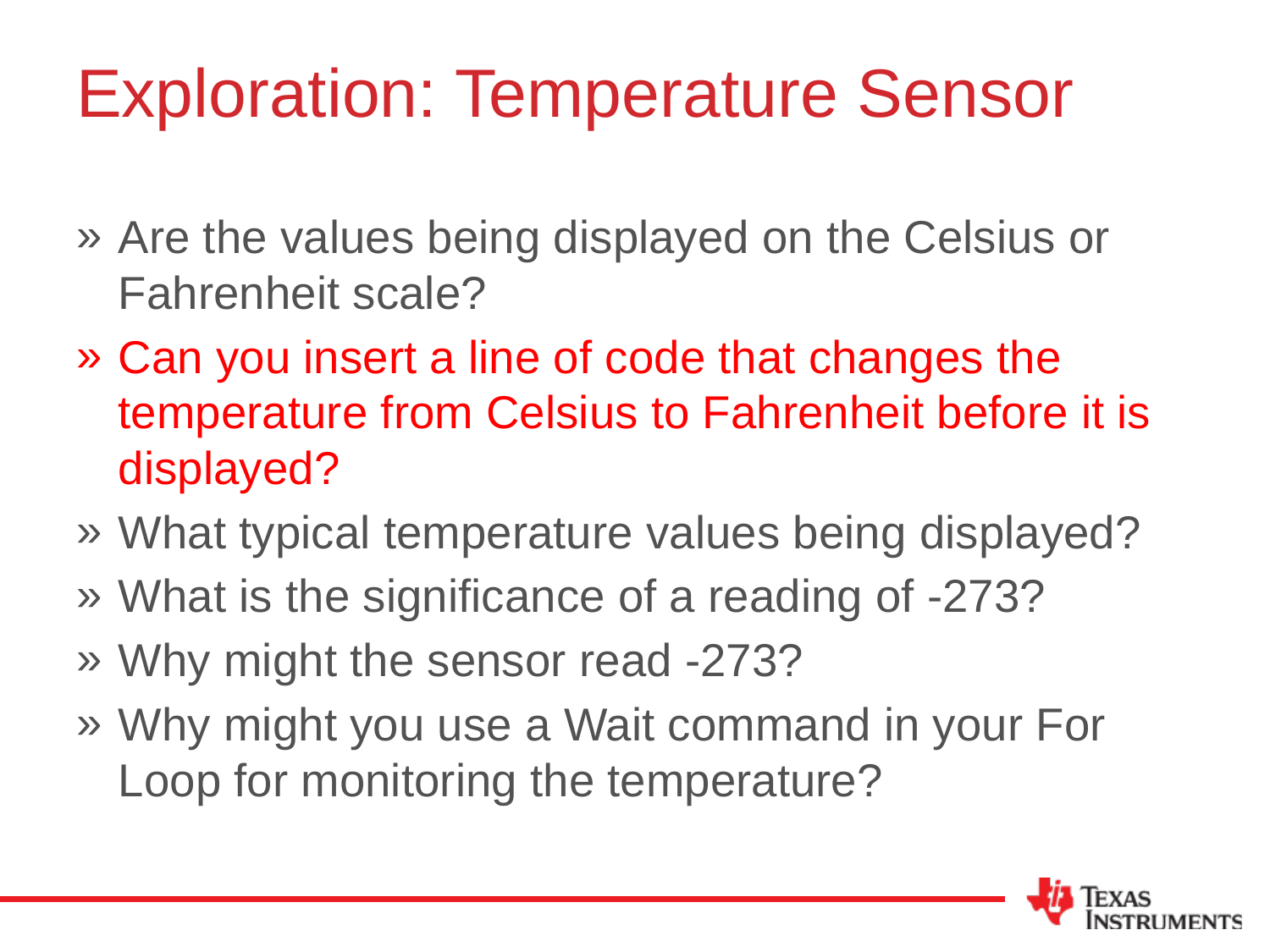

# Exploration: Temperature Sensor
Are the values being displayed on the Celsius or Fahrenheit scale?
Can you insert a line of code that changes the temperature from Celsius to Fahrenheit before it is displayed?
What typical temperature values being displayed?
What is the significance of a reading of -273?
Why might the sensor read -273?
Why might you use a Wait command in your For Loop for monitoring the temperature?